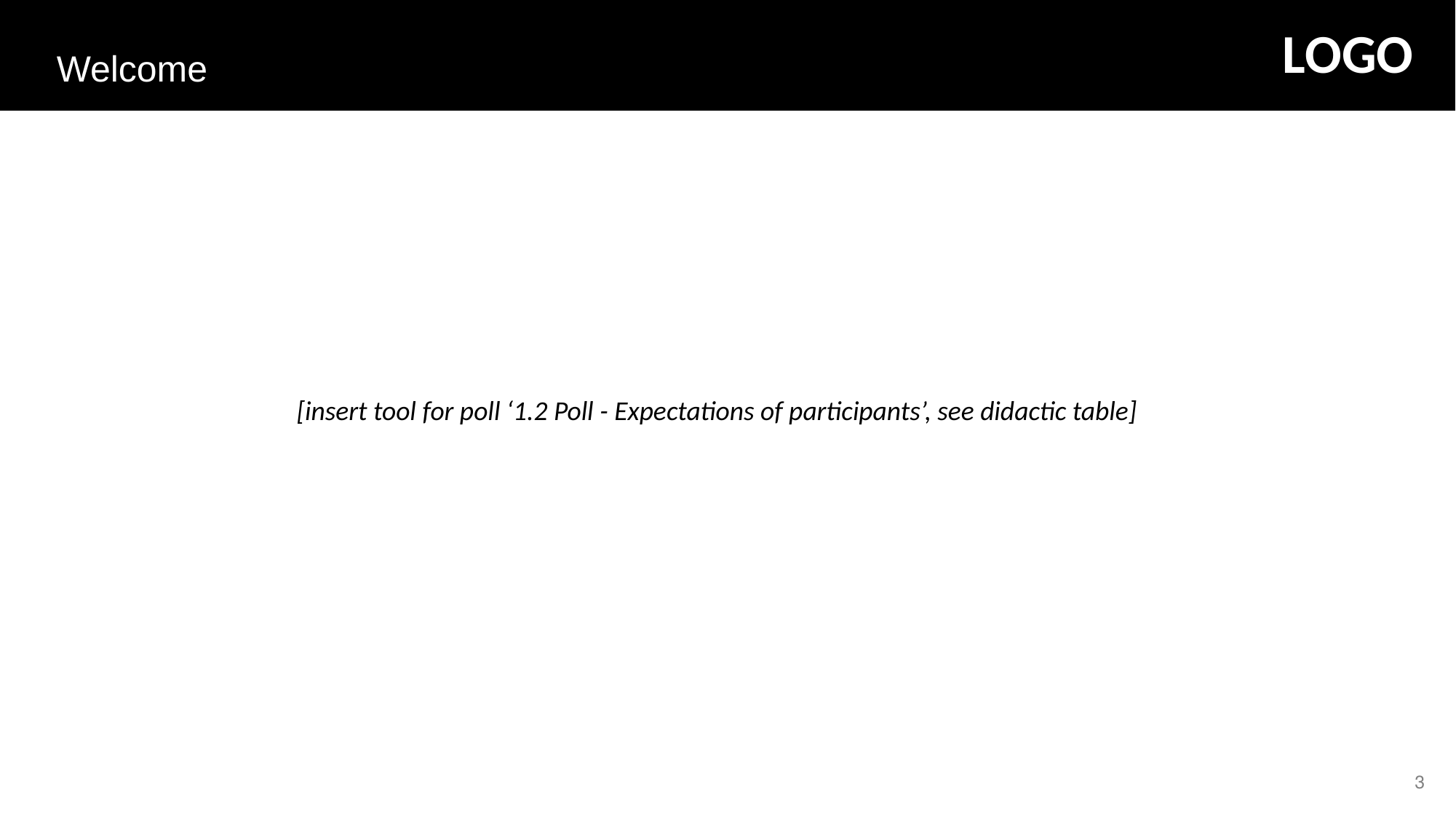

LOGO
Welcome
[insert tool for poll ‘1.2 Poll - Expectations of participants’, see didactic table]
3